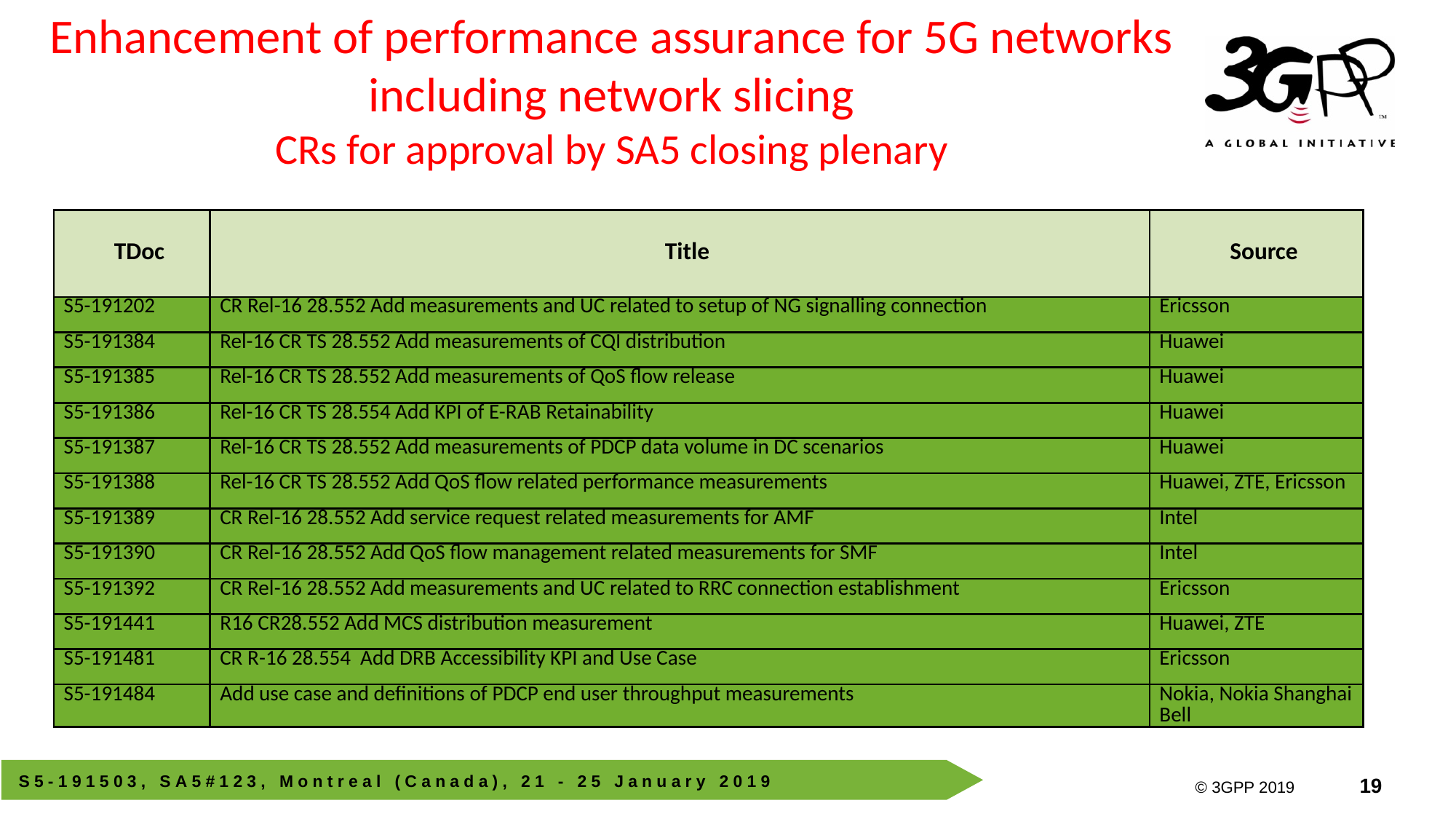

Enhancement of performance assurance for 5G networks including network slicing
CRs for approval by SA5 closing plenary
| TDoc | Title | Source |
| --- | --- | --- |
| S5-191202 | CR Rel-16 28.552 Add measurements and UC related to setup of NG signalling connection | Ericsson |
| S5-191384 | Rel-16 CR TS 28.552 Add measurements of CQI distribution | Huawei |
| S5-191385 | Rel-16 CR TS 28.552 Add measurements of QoS flow release | Huawei |
| S5-191386 | Rel-16 CR TS 28.554 Add KPI of E-RAB Retainability | Huawei |
| S5-191387 | Rel-16 CR TS 28.552 Add measurements of PDCP data volume in DC scenarios | Huawei |
| S5-191388 | Rel-16 CR TS 28.552 Add QoS flow related performance measurements | Huawei, ZTE, Ericsson |
| S5-191389 | CR Rel-16 28.552 Add service request related measurements for AMF | Intel |
| S5-191390 | CR Rel-16 28.552 Add QoS flow management related measurements for SMF | Intel |
| S5-191392 | CR Rel-16 28.552 Add measurements and UC related to RRC connection establishment | Ericsson |
| S5-191441 | R16 CR28.552 Add MCS distribution measurement | Huawei, ZTE |
| S5-191481 | CR R-16 28.554 Add DRB Accessibility KPI and Use Case | Ericsson |
| S5-191484 | Add use case and definitions of PDCP end user throughput measurements | Nokia, Nokia Shanghai Bell |